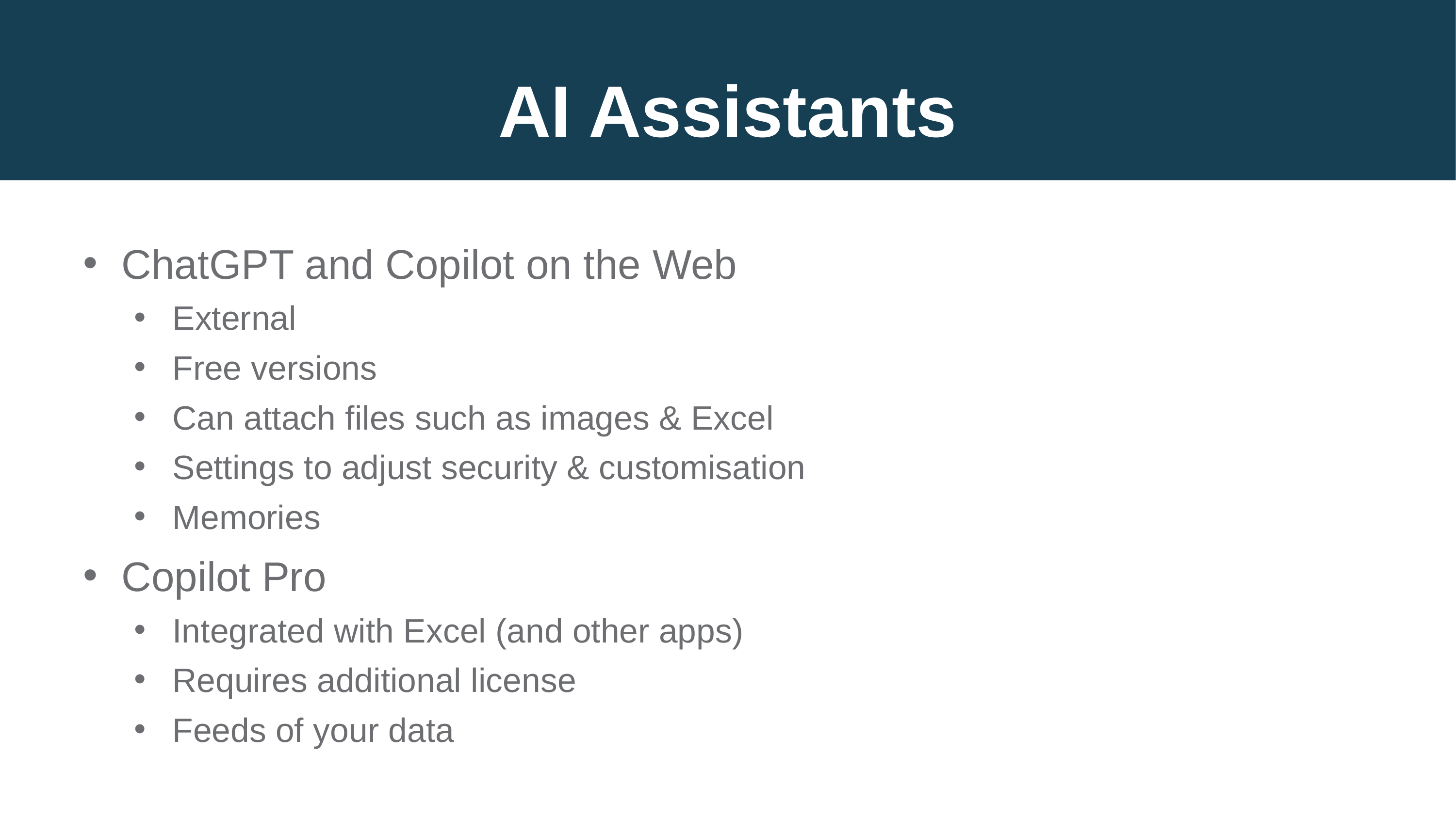

# AI Assistants
ChatGPT and Copilot on the Web
External
Free versions
Can attach files such as images & Excel
Settings to adjust security & customisation
Memories
Copilot Pro
Integrated with Excel (and other apps)
Requires additional license
Feeds of your data